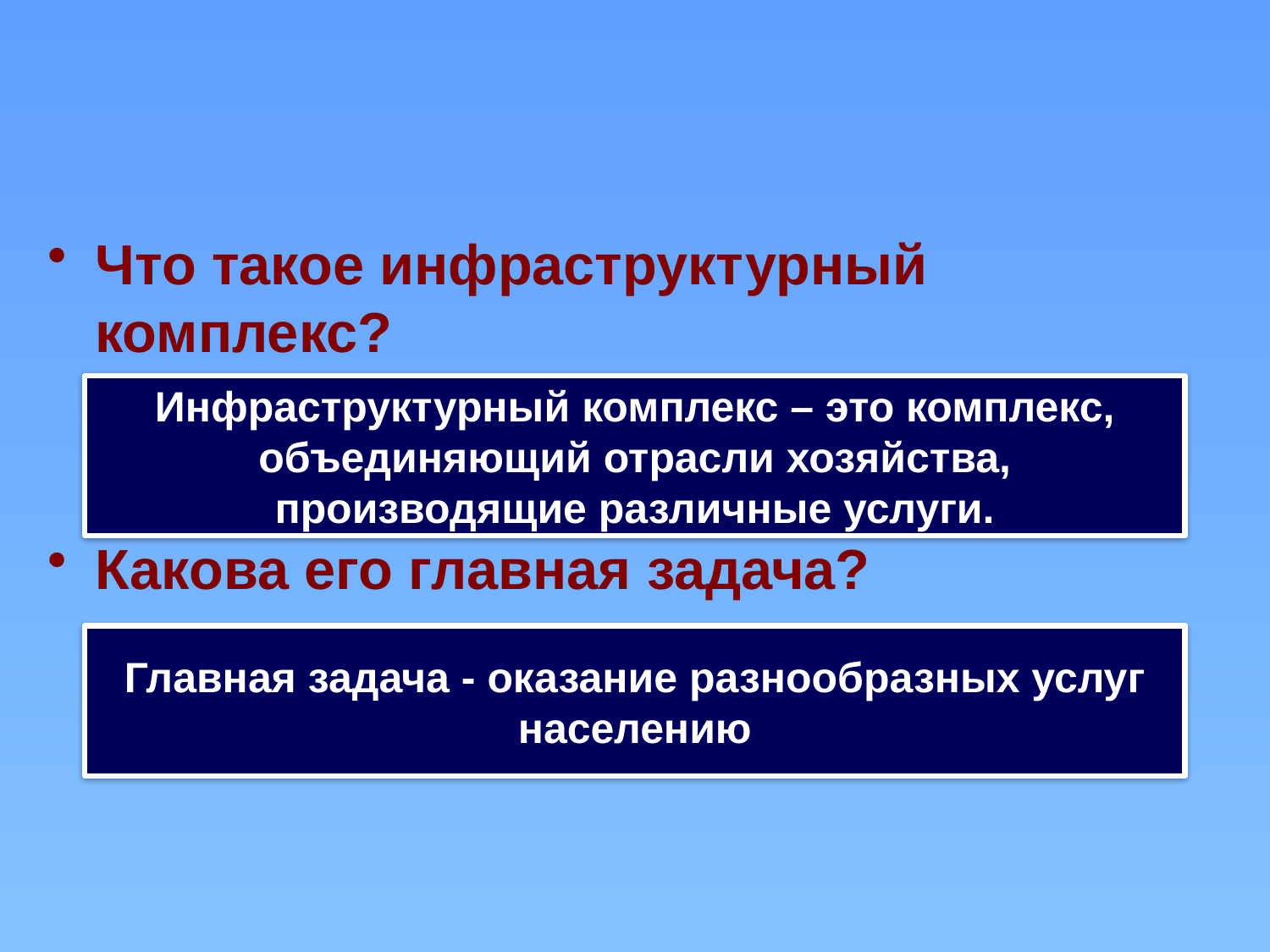

#
Что такое инфраструктурный комплекс?

Какова его главная задача?
Инфраструктурный комплекс – это комплекс, объединяющий отрасли хозяйства, производящие различные услуги.
Главная задача - оказание разнообразных услуг населению